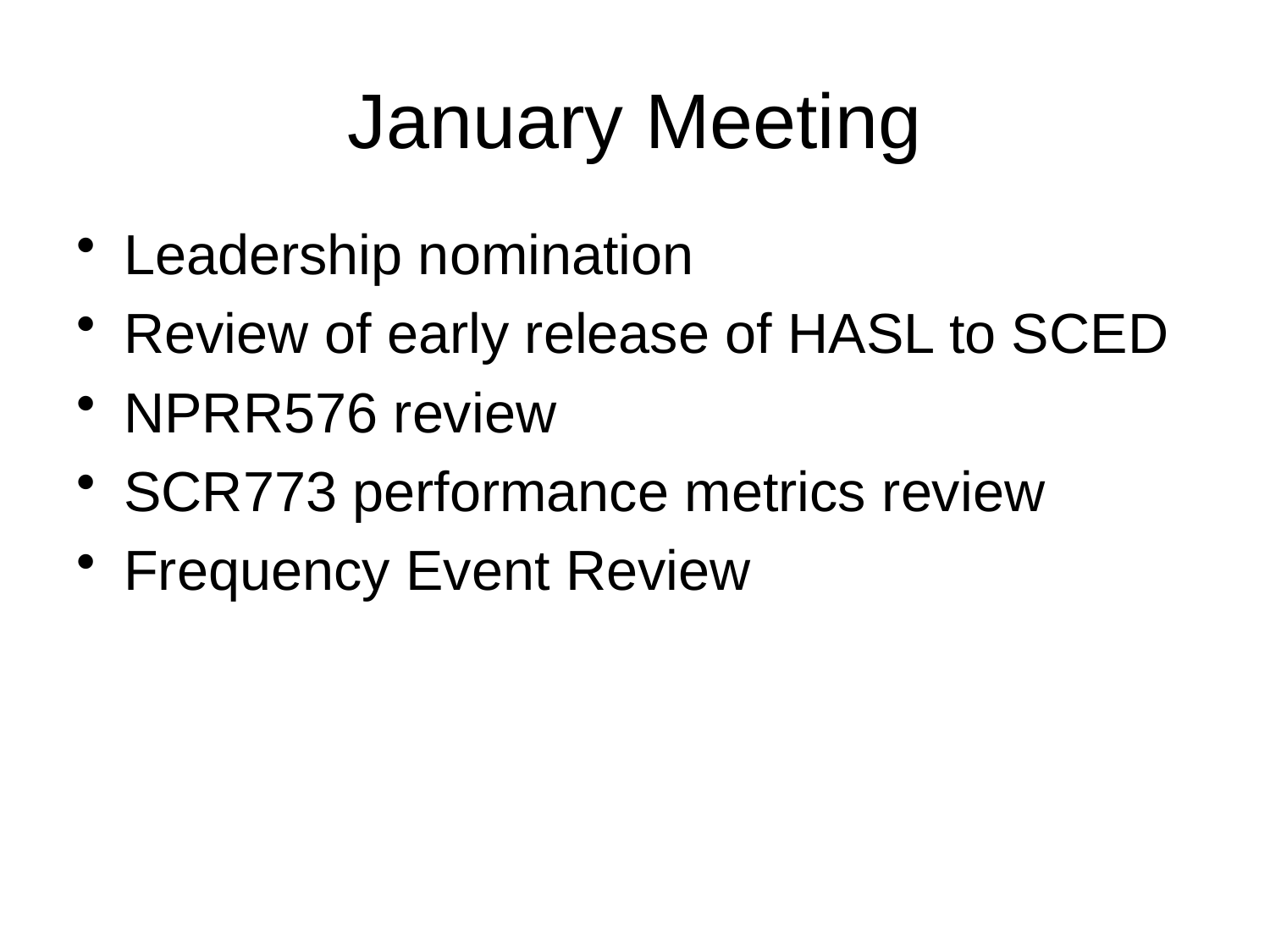

# January Meeting
Leadership nomination
Review of early release of HASL to SCED
NPRR576 review
SCR773 performance metrics review
Frequency Event Review